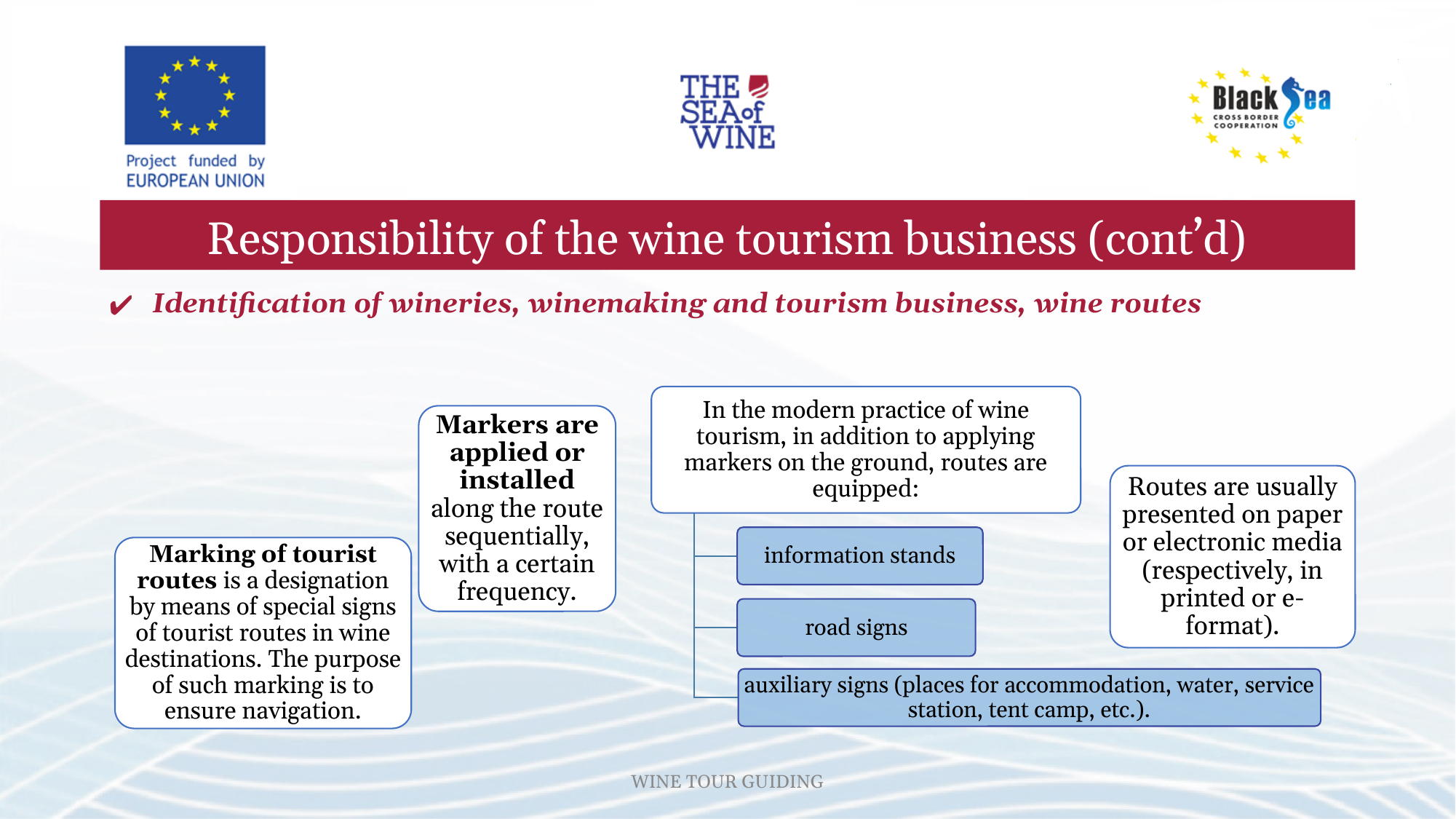

# Responsibility of the wine tourism business (cont’d)
Identification of wineries, winemaking and tourism business, wine routes

In the modern practice of wine tourism, in addition to applying markers on the ground, routes are equipped:

Markers are applied or installed along the route sequentially, with a certain frequency.

Routes are usually presented on paper or electronic media (respectively, in printed or e- format).

information stands

Marking of tourist routes is a designation by means of special signs of tourist routes in wine destinations. The purpose of such marking is to ensure navigation.

road signs

auxiliary signs (places for accommodation, water, service station, tent camp, etc.).
WINE TOUR GUIDING